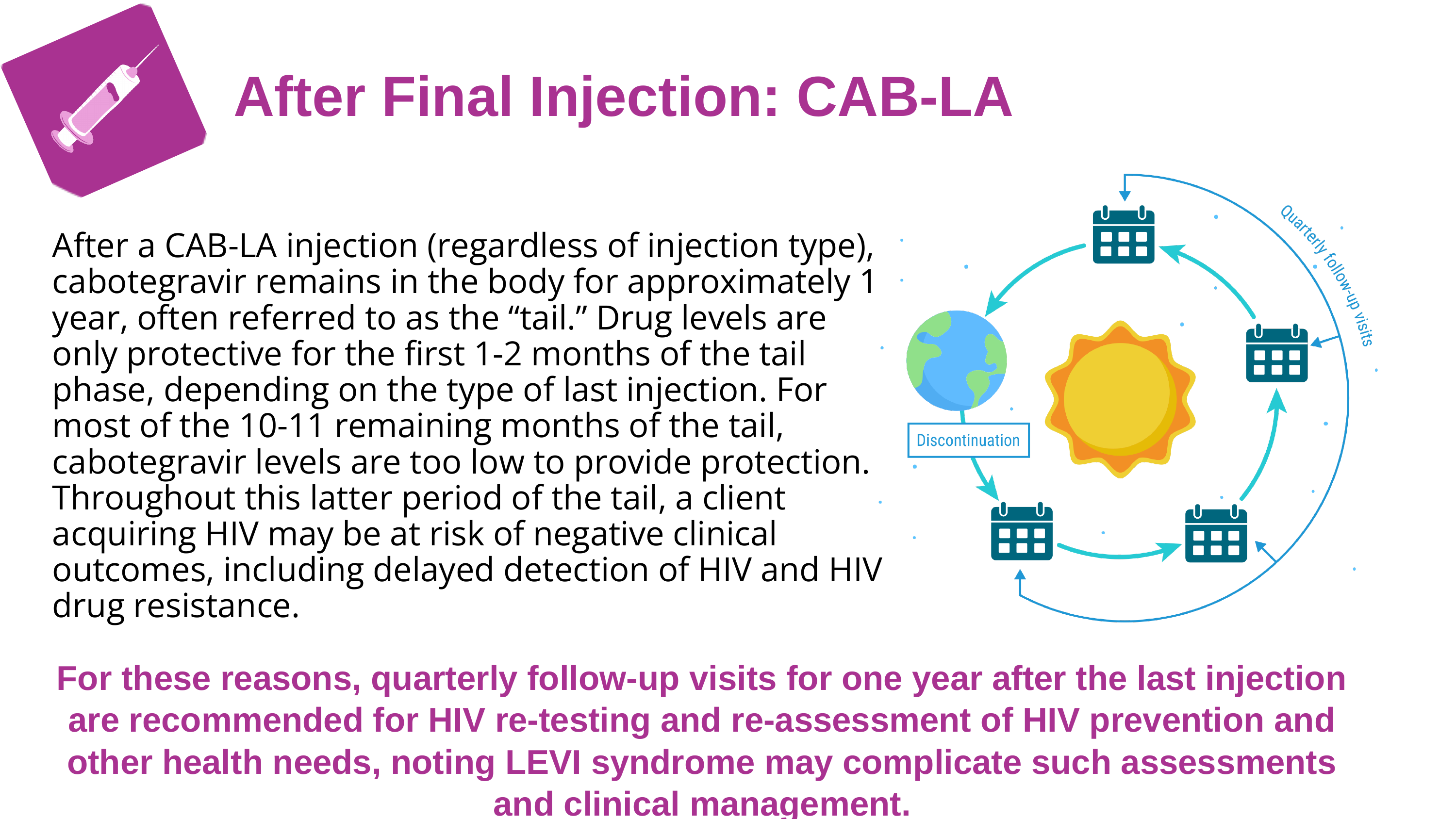

C
After Final Injection: CAB-LA

After a CAB-LA injection (regardless of injection type), cabotegravir remains in the body for approximately 1 year, often referred to as the “tail.” Drug levels are only protective for the first 1-2 months of the tail phase, depending on the type of last injection. For most of the 10-11 remaining months of the tail, cabotegravir levels are too low to provide protection. Throughout this latter period of the tail, a client acquiring HIV may be at risk of negative clinical outcomes, including delayed detection of HIV and HIV drug resistance.
For these reasons, quarterly follow-up visits for one year after the last injection are recommended for HIV re-testing and re-assessment of HIV prevention and other health needs, noting LEVI syndrome may complicate such assessments and clinical management.